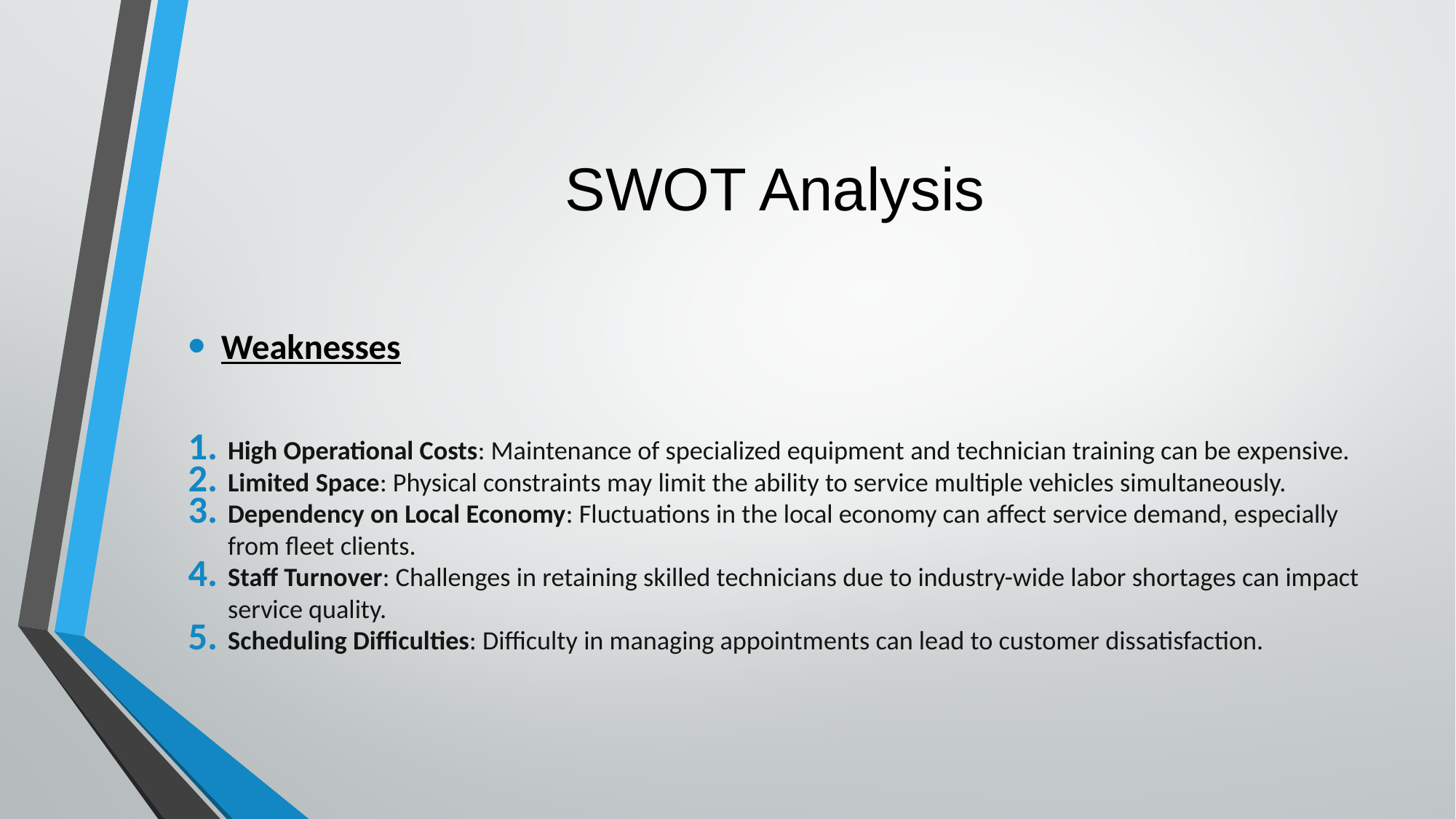

# SWOT Analysis
Weaknesses

High Operational Costs: Maintenance of specialized equipment and technician training can be expensive.
Limited Space: Physical constraints may limit the ability to service multiple vehicles simultaneously.
Dependency on Local Economy: Fluctuations in the local economy can affect service demand, especially from fleet clients.
Staff Turnover: Challenges in retaining skilled technicians due to industry-wide labor shortages can impact service quality.
Scheduling Difficulties: Difficulty in managing appointments can lead to customer dissatisfaction.